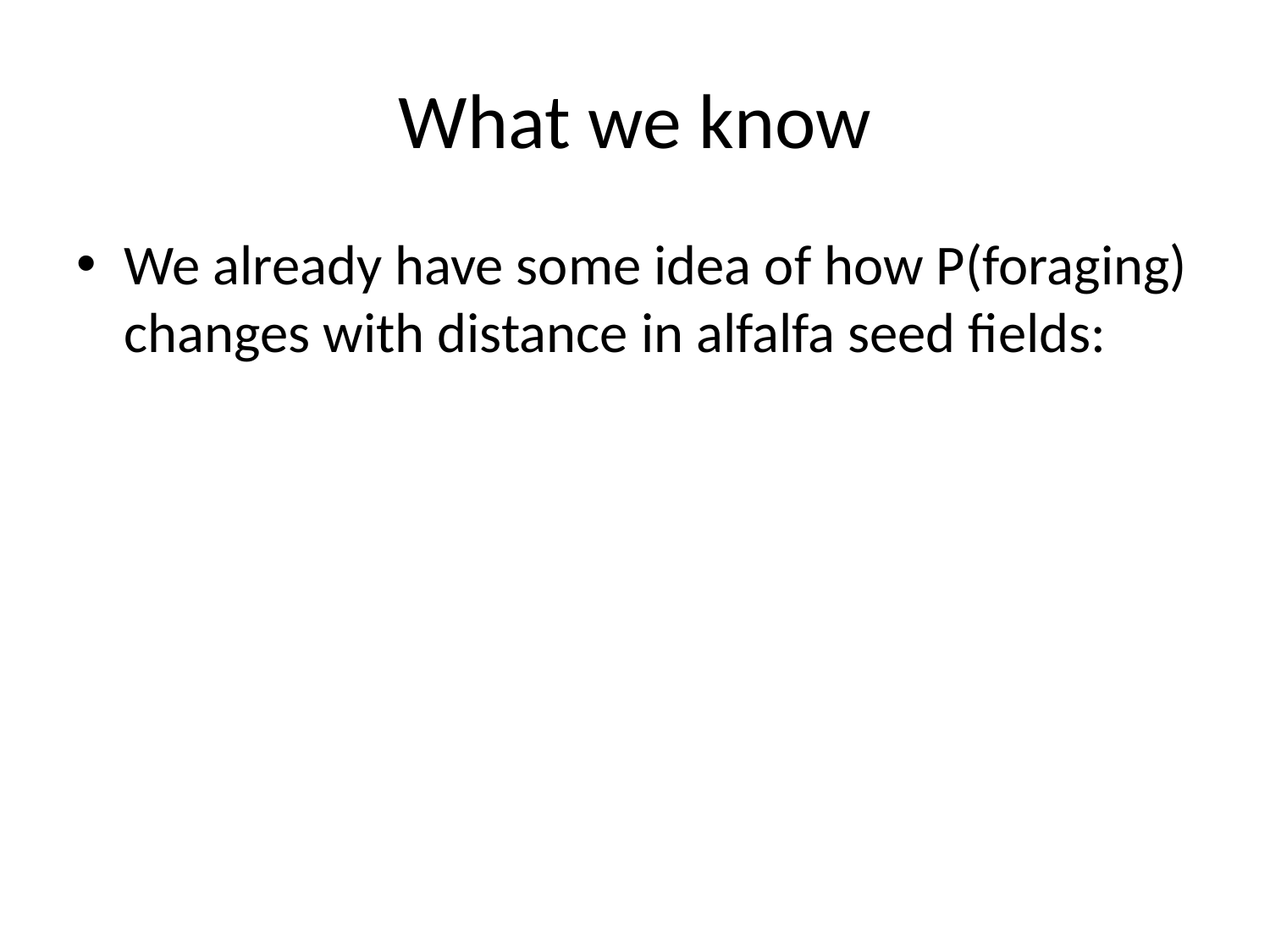

# What we know
We already have some idea of how P(foraging) changes with distance in alfalfa seed fields: